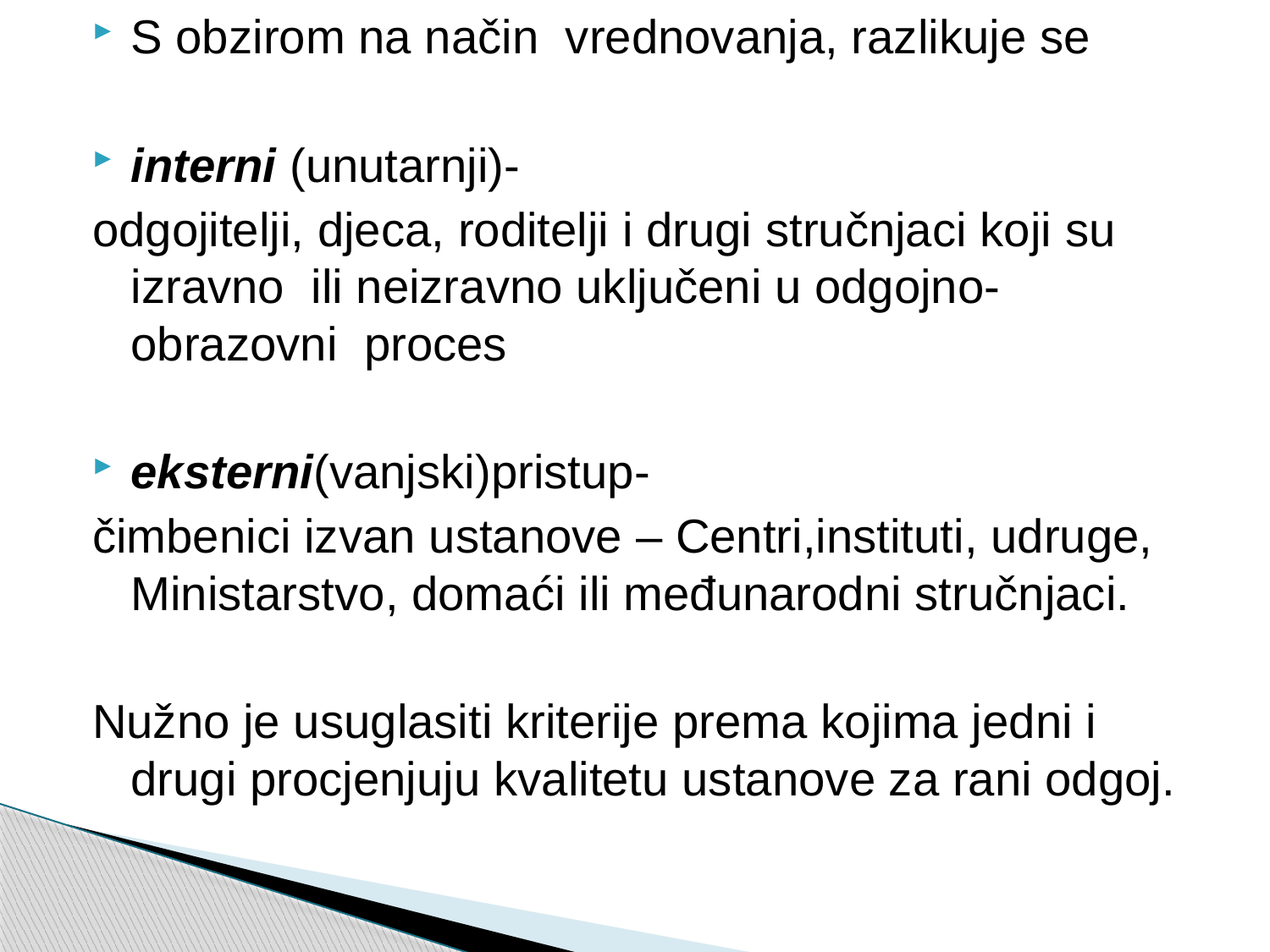

S obzirom na način  vrednovanja, razlikuje se

interni (unutarnji)-
odgojitelji, djeca, roditelji i drugi stručnjaci koji su izravno  ili neizravno uključeni u odgojno-obrazovni  proces

eksterni(vanjski)pristup-
čimbenici izvan ustanove – Centri,instituti, udruge, Ministarstvo, domaći ili međunarodni stručnjaci.

Nužno je usuglasiti kriterije prema kojima jedni i drugi procjenjuju kvalitetu ustanove za rani odgoj.